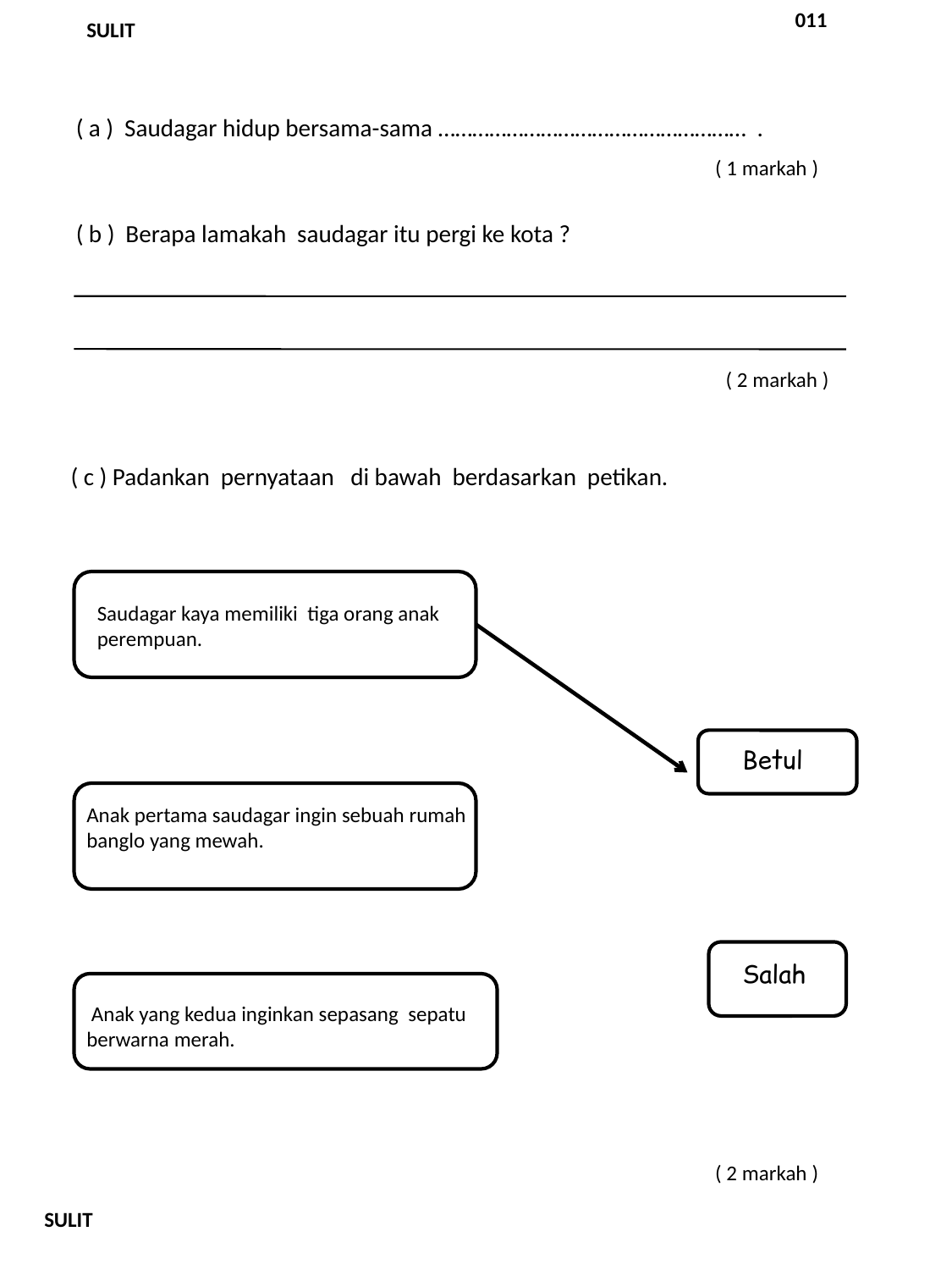

011
SULIT
( a )  Saudagar hidup bersama-sama ………………………………………………  .
( 1 markah )
( b )  Berapa lamakah  saudagar itu pergi ke kota ?
( 2 markah )
 ( c ) Padankan  pernyataan   di bawah  berdasarkan  petikan.

Saudagar kaya memiliki  tiga orang anak perempuan.

Betul

Anak pertama saudagar ingin sebuah rumah  banglo yang mewah.

Salah

 Anak yang kedua inginkan sepasang  sepatu  berwarna merah.
( 2 markah )
SULIT